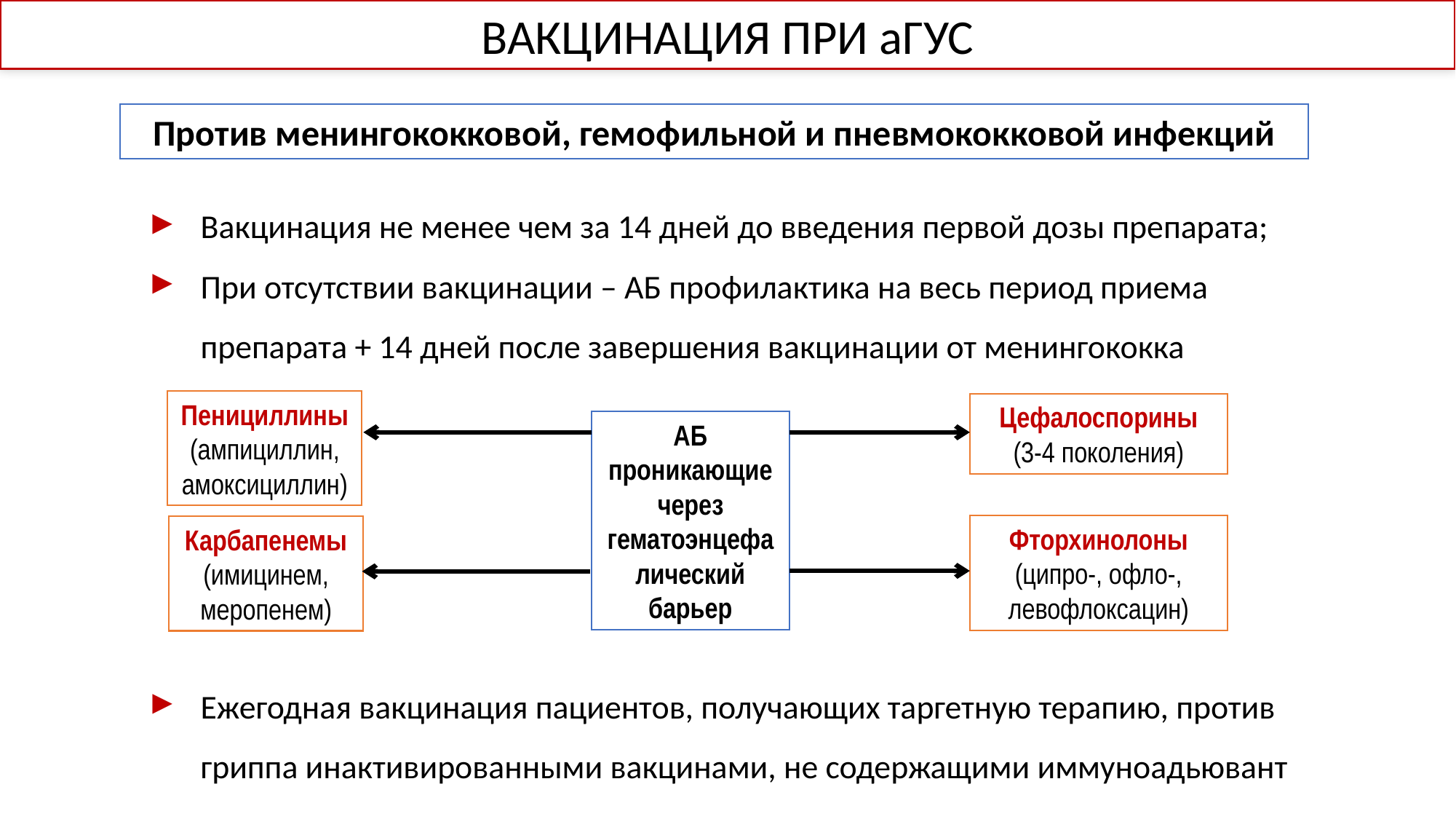

ВАКЦИНАЦИЯ ПРИ аГУС
Против менингококковой, гемофильной и пневмококковой инфекций
Вакцинация не менее чем за 14 дней до введения первой дозы препарата;
При отсутствии вакцинации – АБ профилактика на весь период приема препарата + 14 дней после завершения вакцинации от менингококка

Ежегодная вакцинация пациентов, получающих таргетную терапию, против гриппа инактивированными вакцинами, не содержащими иммуноадьювант
Пенициллины
(ампициллин, амоксициллин)
Цефалоспорины
(3-4 поколения)
АБ проникающие через гематоэнцефалический барьер
Фторхинолоны
(ципро-, офло-, левофлоксацин)
Карбапенемы
(имицинем, меропенем)